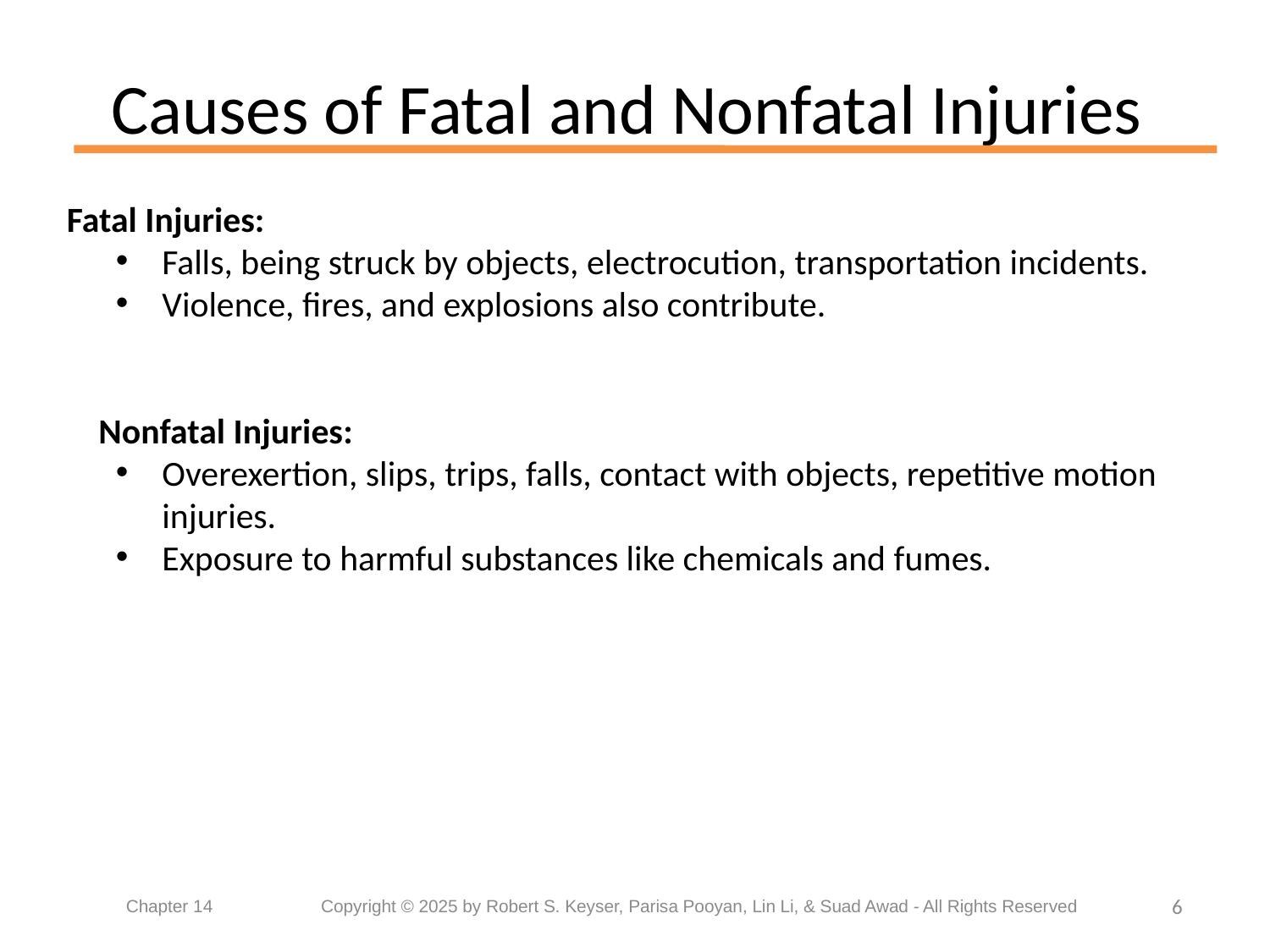

# Causes of Fatal and Nonfatal Injuries

Fatal Injuries:
Falls, being struck by objects, electrocution, transportation incidents.
Violence, fires, and explosions also contribute.

Nonfatal Injuries:
Overexertion, slips, trips, falls, contact with objects, repetitive motion injuries.
Exposure to harmful substances like chemicals and fumes.
6
Chapter 14	              Copyright © 2025 by Robert S. Keyser, Parisa Pooyan, Lin Li, & Suad Awad - All Rights Reserved